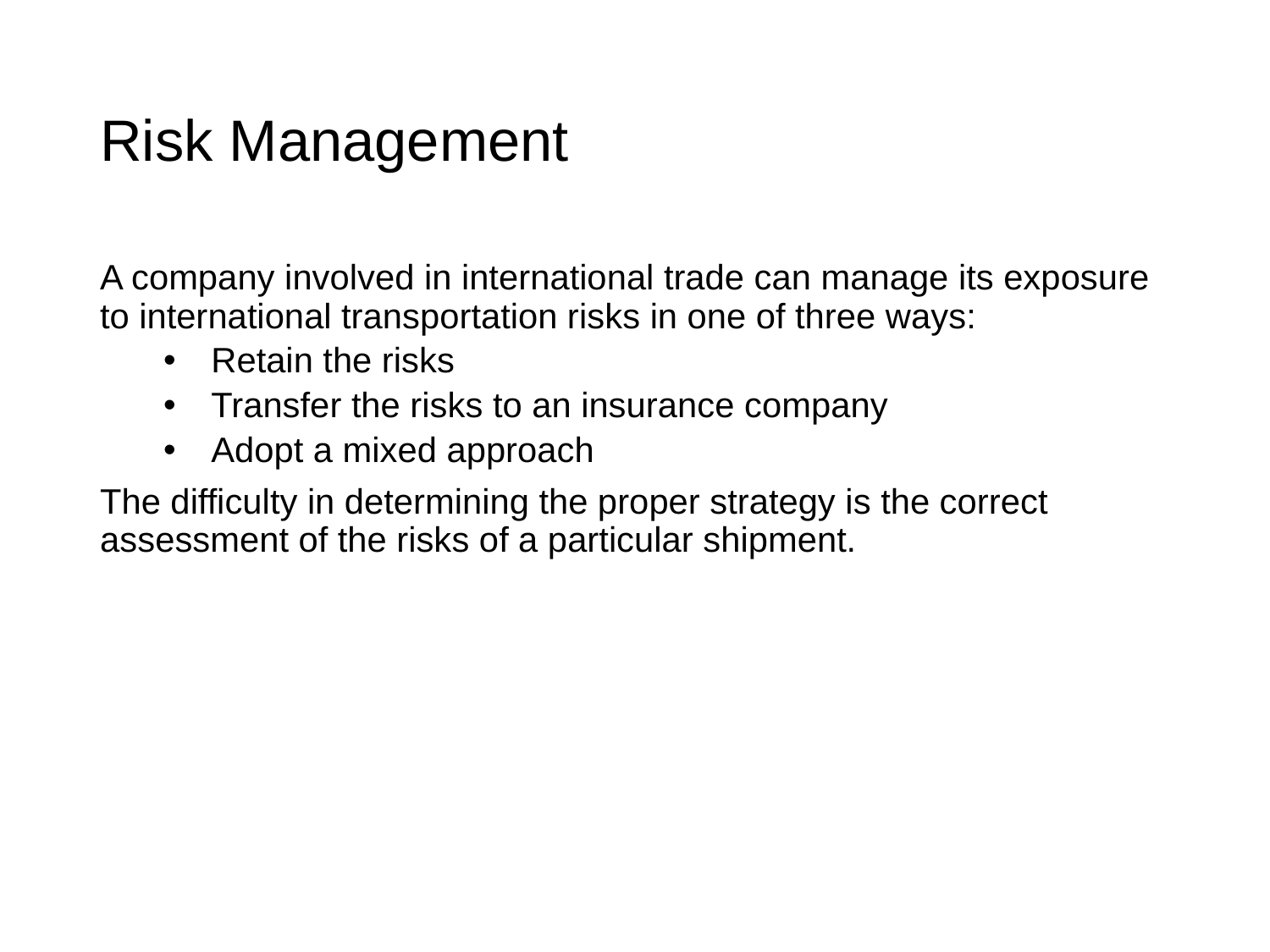

# Risk Management
A company involved in international trade can manage its exposure to international transportation risks in one of three ways:
Retain the risks
Transfer the risks to an insurance company
Adopt a mixed approach
The difficulty in determining the proper strategy is the correct assessment of the risks of a particular shipment.